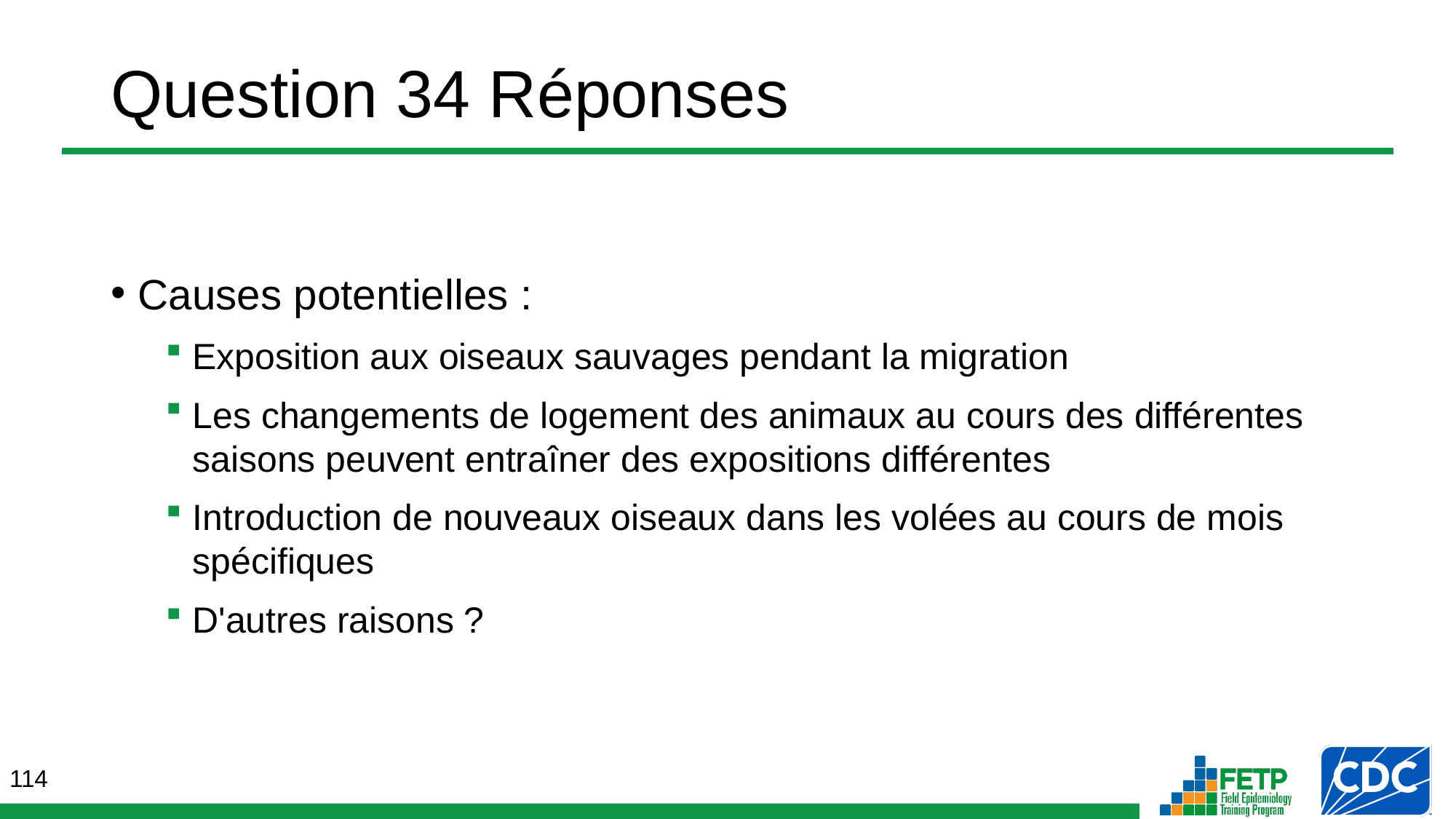

# Question 34 Réponses
Causes potentielles :
Exposition aux oiseaux sauvages pendant la migration
Les changements de logement des animaux au cours des différentes saisons peuvent entraîner des expositions différentes
Introduction de nouveaux oiseaux dans les volées au cours de mois spécifiques
D'autres raisons ?